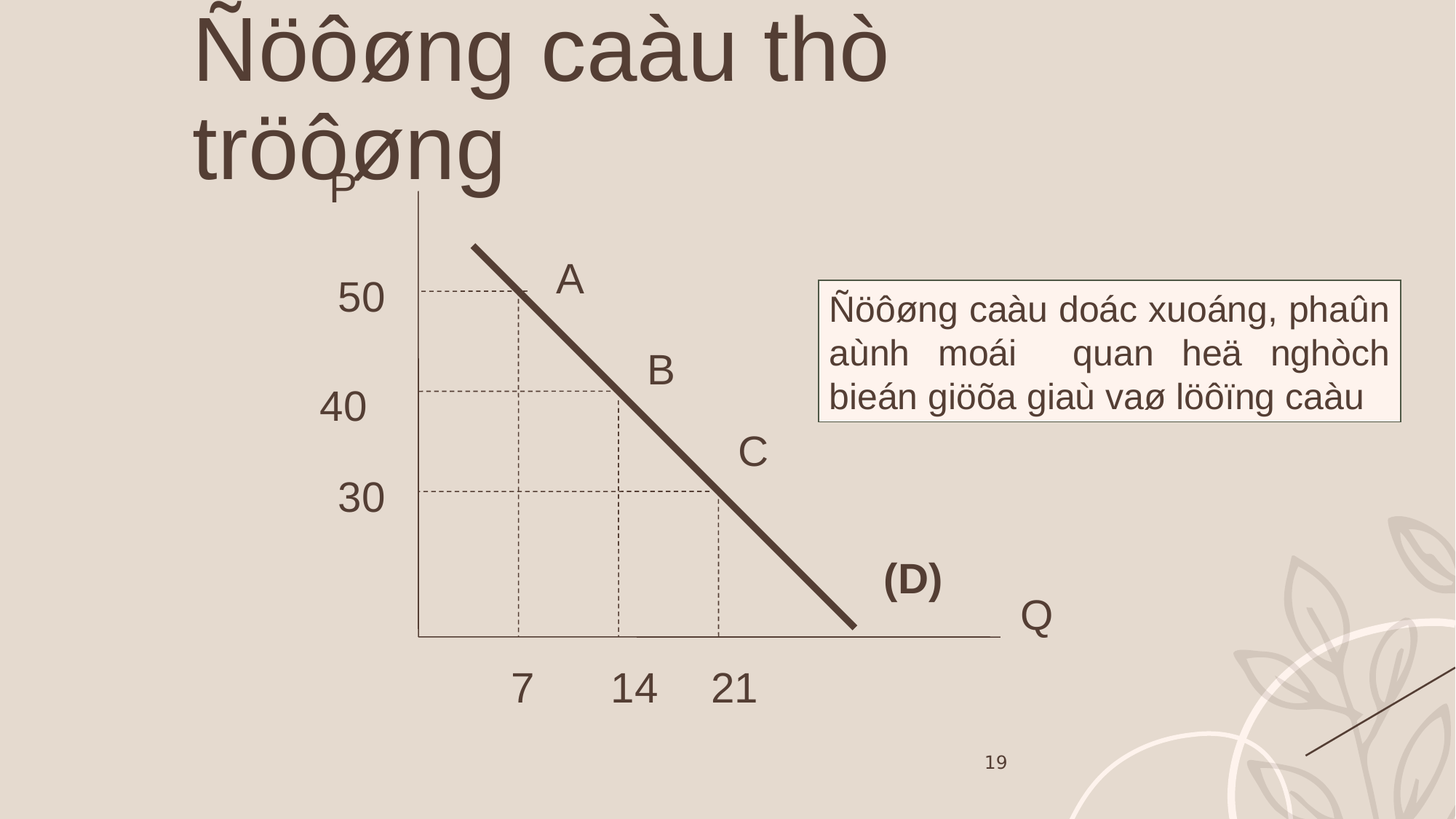

Ñöôøng caàu thò tröôøng
P

A
50
Ñöôøng caàu doác xuoáng, phaûn aùnh moái  quan heä nghòch bieán giöõa giaù vaø löôïng caàu

B
40

C
30

(D)
Q

7
14
21
19